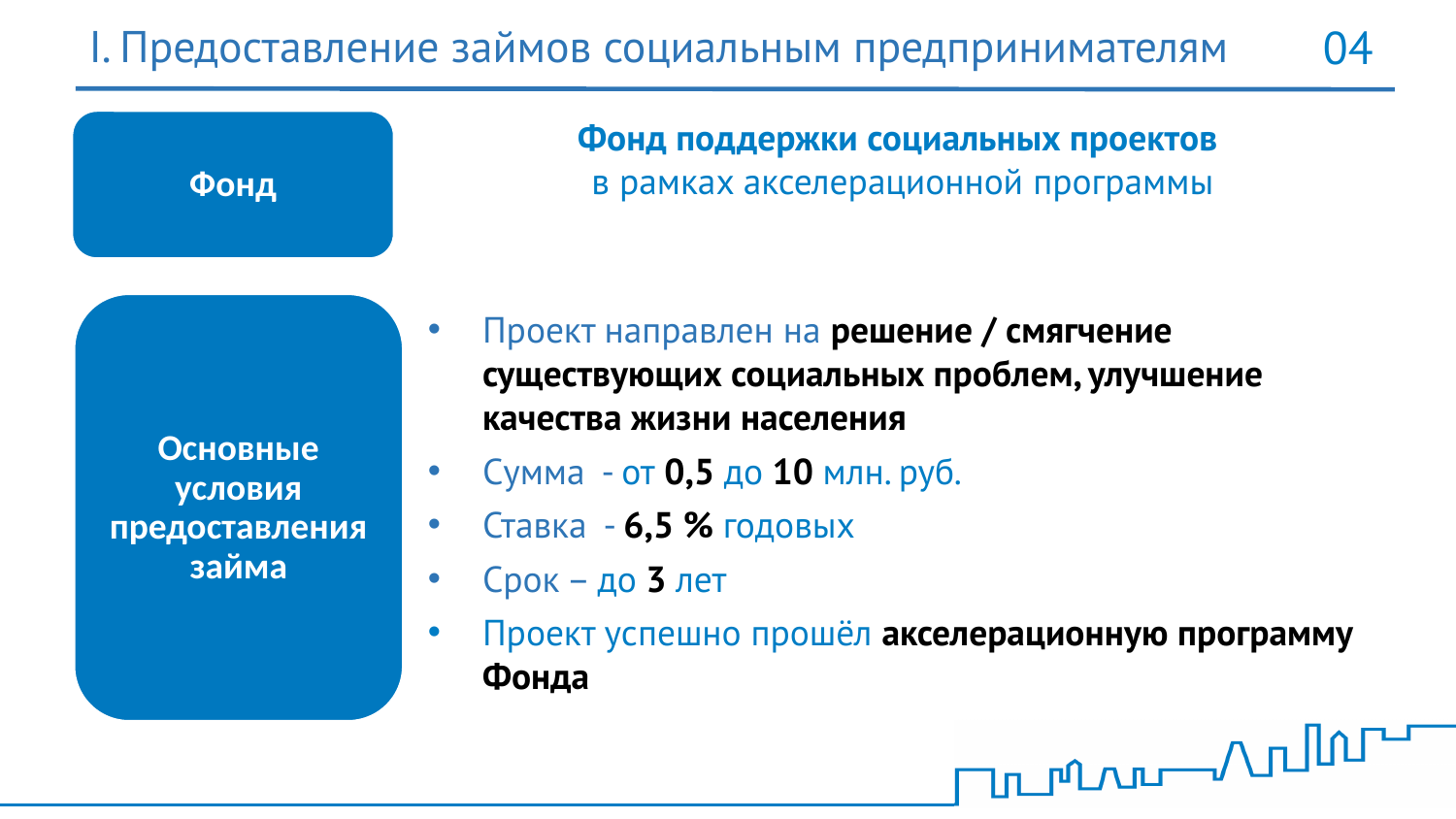

# I. Предоставление займов социальным предпринимателям
04

Фонд поддержки социальных проектов
 в рамках акселерационной программы

Фонд

Основные условия предоставления займа
Проект направлен на решение / смягчение существующих социальных проблем, улучшение качества жизни населения
Сумма  - от 0,5 до 10 млн. руб.
Ставка  - 6,5 % годовых
Срок – до 3 лет
Проект успешно прошёл акселерационную программу Фонда